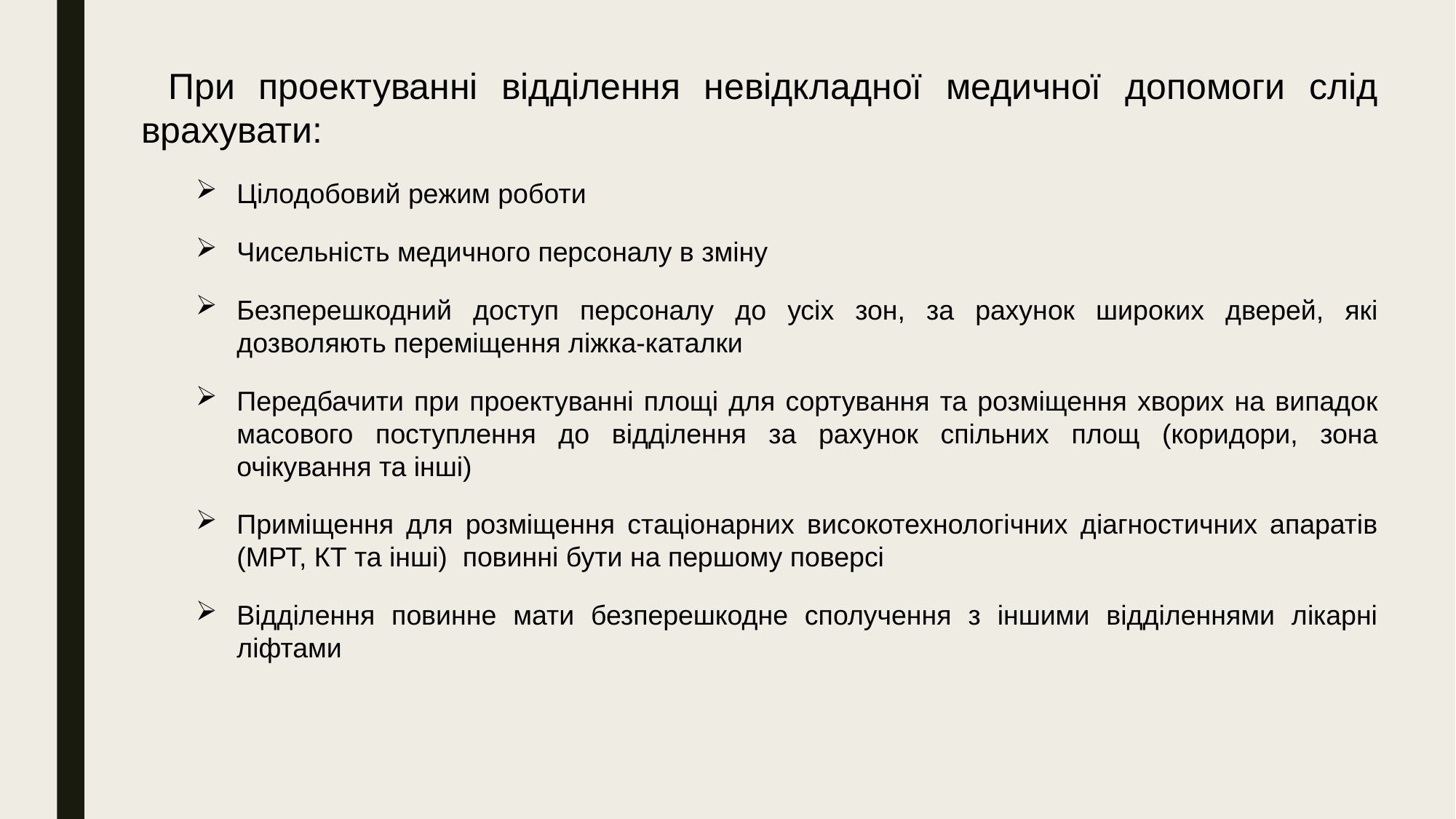

При проектуванні відділення невідкладної медичної допомоги слід врахувати:

Цілодобовий режим роботи

Чисельність медичного персоналу в зміну

Безперешкодний доступ персоналу до усіх зон, за рахунок широких дверей, які дозволяють переміщення ліжка-каталки

Передбачити при проектуванні площі для сортування та розміщення хворих на випадок масового поступлення до відділення за рахунок спільних площ (коридори, зона очікування та інші)

Приміщення для розміщення стаціонарних високотехнологічних діагностичних апаратів (МРТ, КТ та інші)  повинні бути на першому поверсі

Відділення повинне мати безперешкодне сполучення з іншими відділеннями лікарні ліфтами